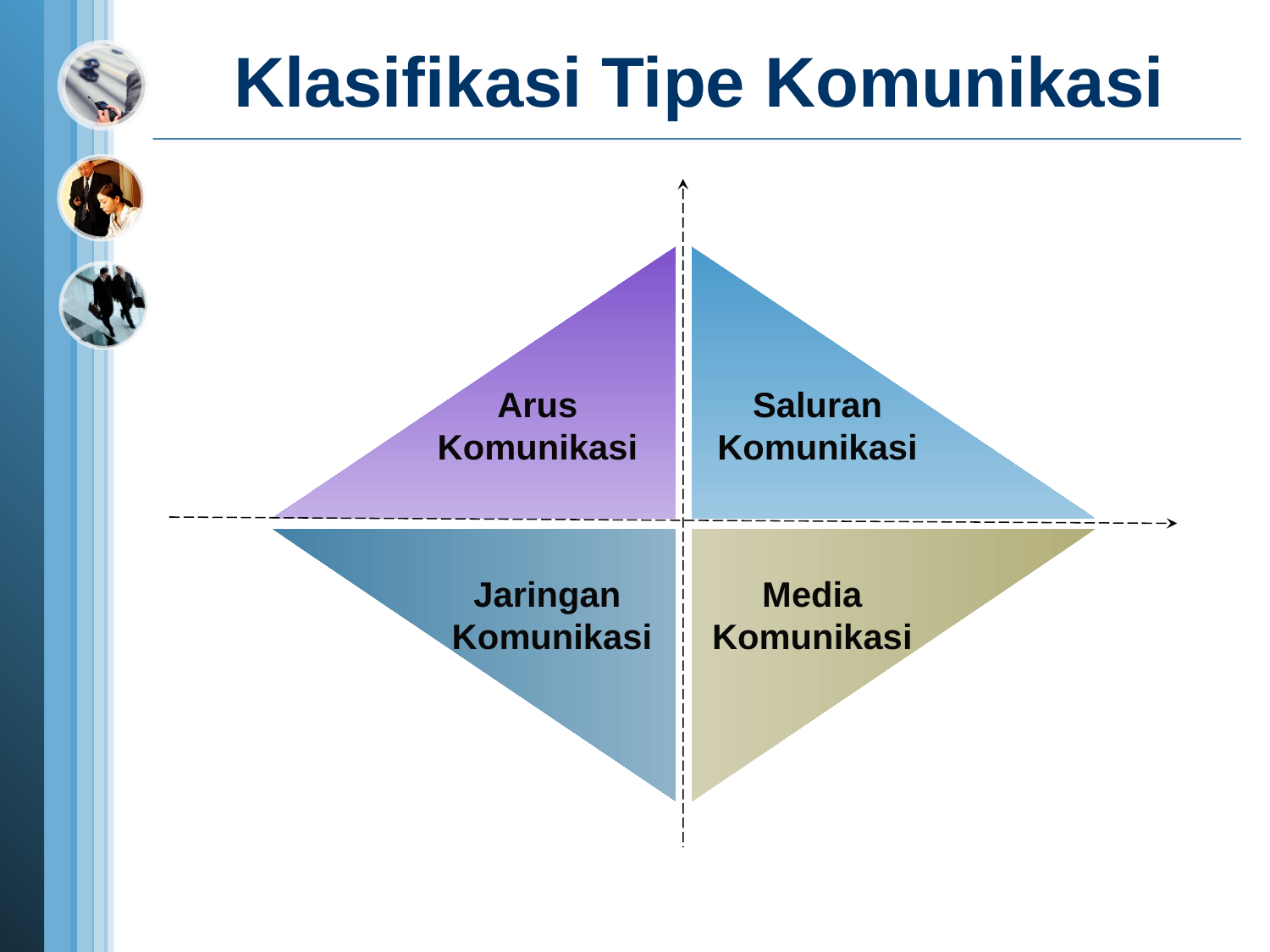

# Klasifikasi Tipe Komunikasi

Arus
Komunikasi
Saluran
Komunikasi

Jaringan
Komunikasi
Media
Komunikasi